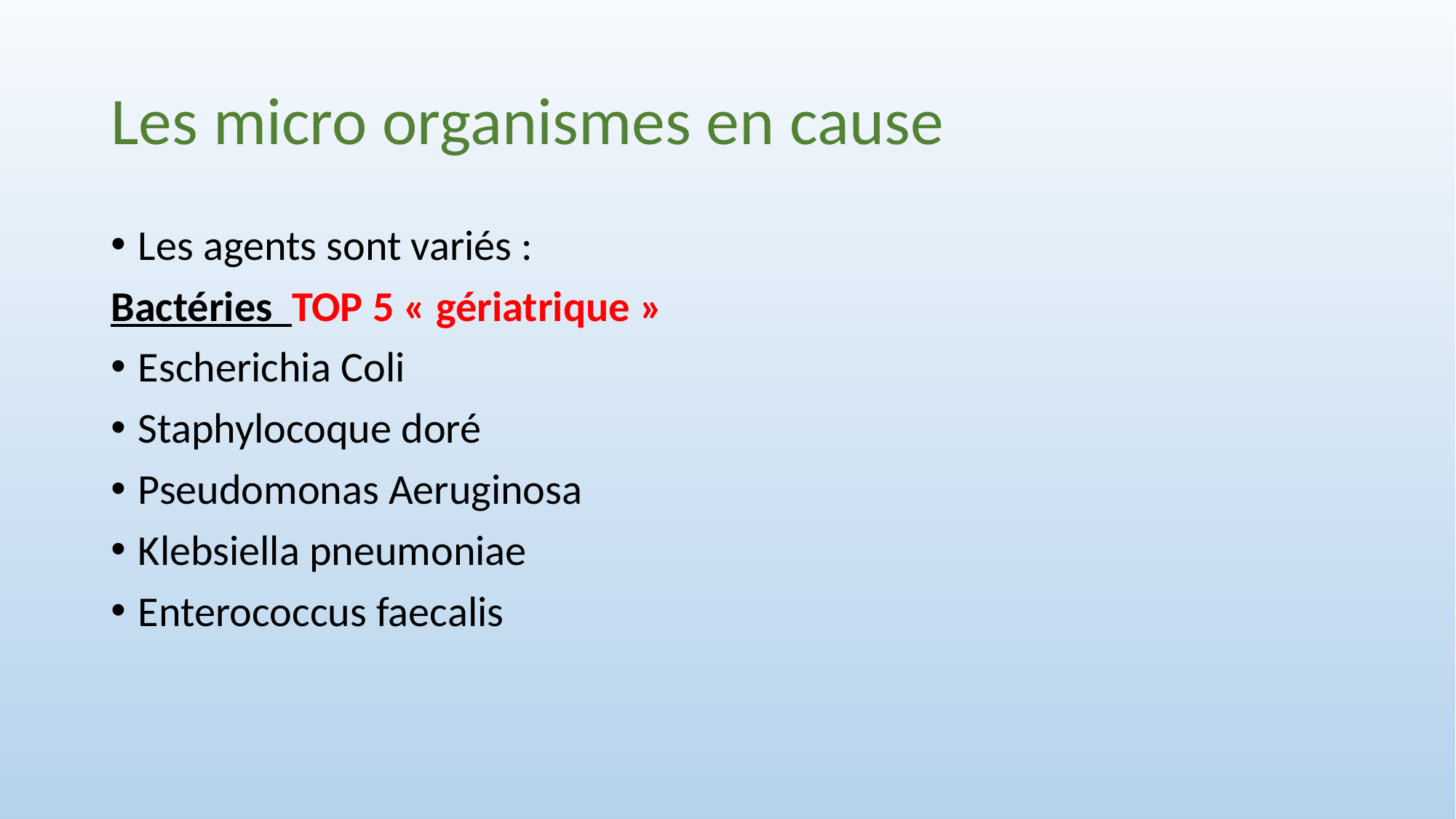

# Les micro organismes en cause
Les agents sont variés :
Bactéries  TOP 5 « gériatrique »
Escherichia Coli
Staphylocoque doré
Pseudomonas Aeruginosa
Klebsiella pneumoniae
Enterococcus faecalis